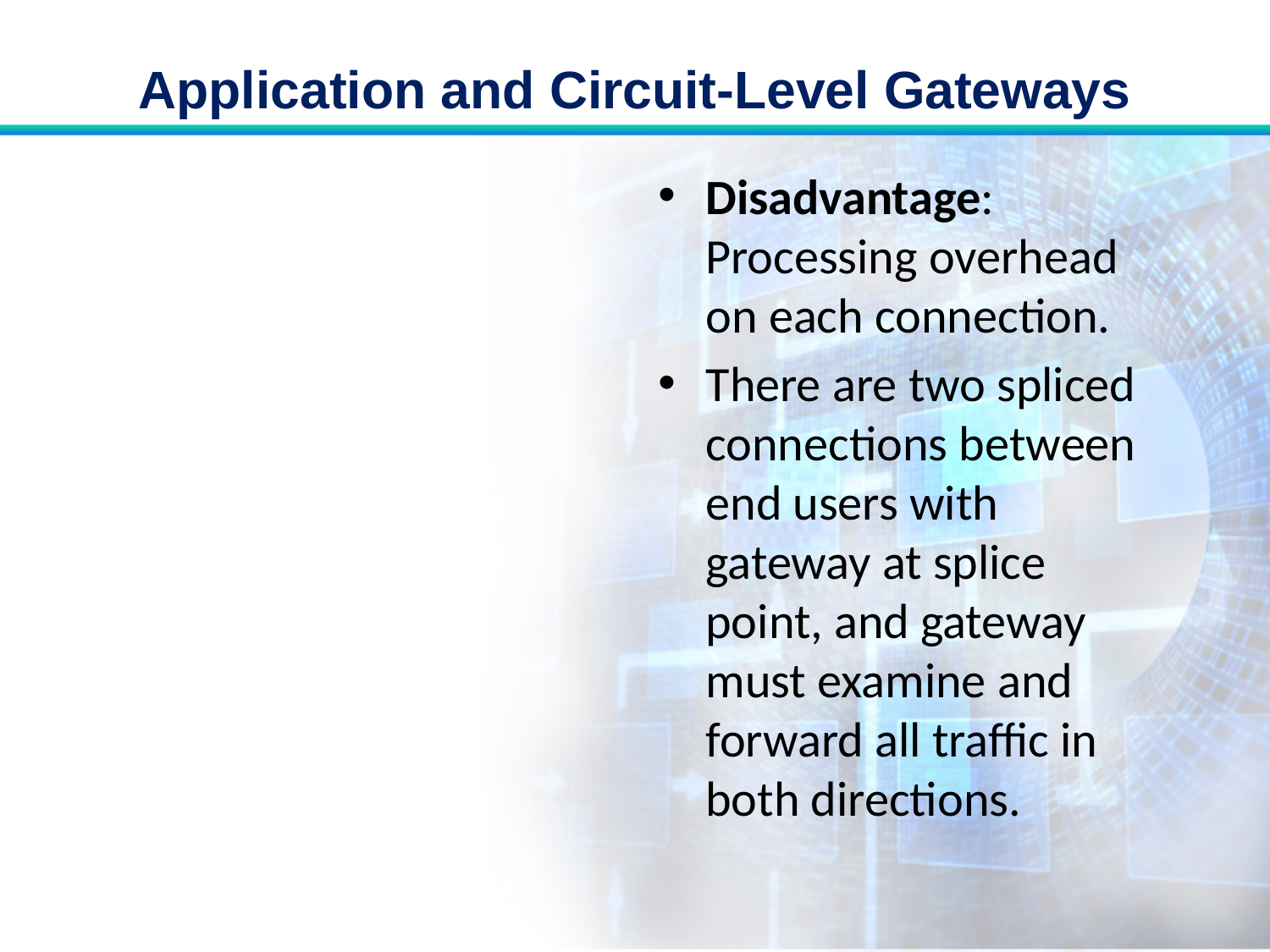

# Application and Circuit-Level Gateways
Disadvantage: Processing overhead on each connection.
There are two spliced connections between end users with gateway at splice point, and gateway must examine and forward all traffic in both directions.